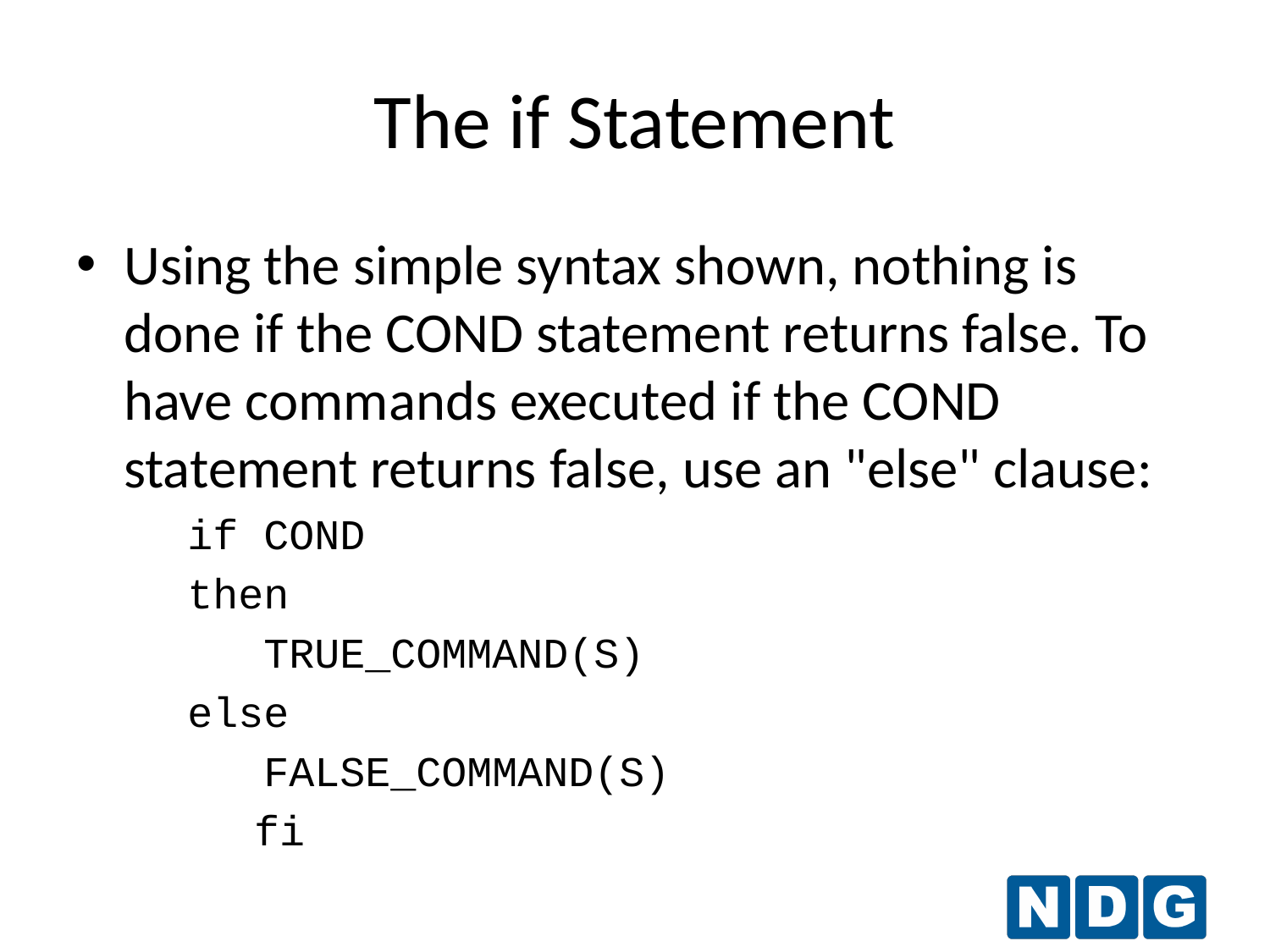

The if Statement
Using the simple syntax shown, nothing is done if the COND statement returns false. To have commands executed if the COND statement returns false, use an "else" clause:
if COND
then
   TRUE_COMMAND(S)
else
   FALSE_COMMAND(S)
	  fi